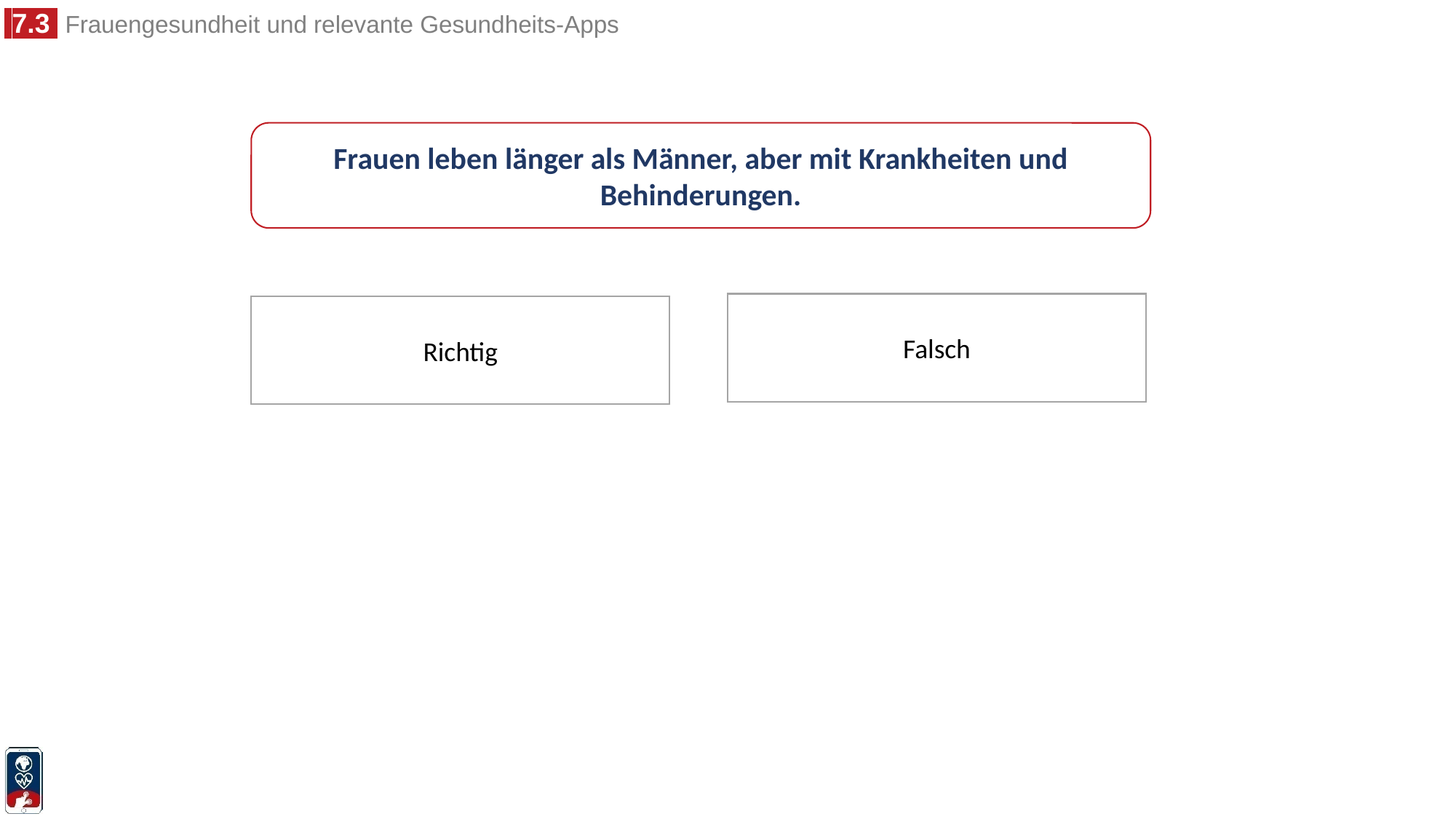

Frauen leben länger als Männer, aber mit Krankheiten und Behinderungen.
Falsch
Richtig